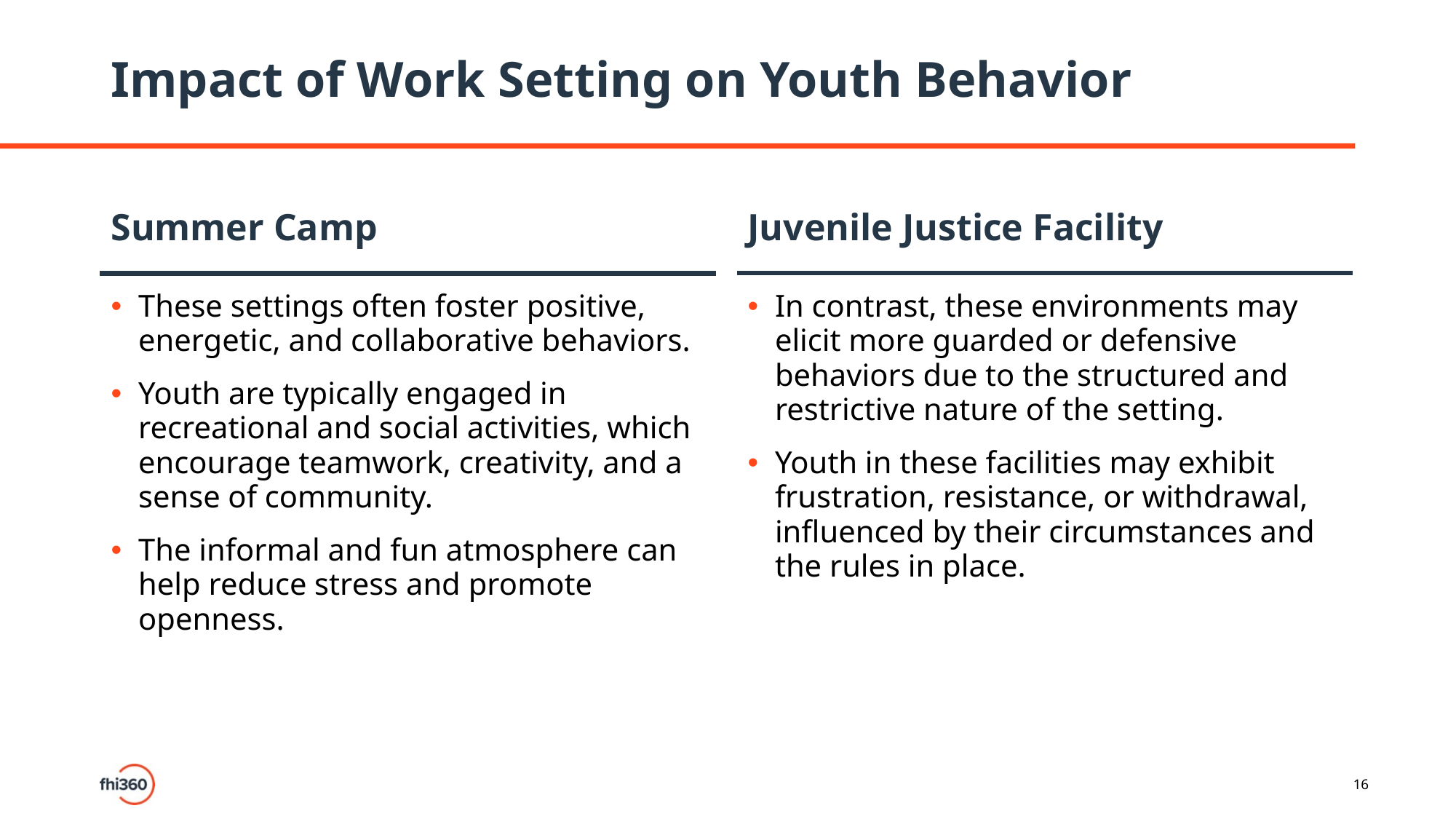

# Impact of Work Setting on Youth Behavior
Summer Camp
Juvenile Justice Facility
These settings often foster positive, energetic, and collaborative behaviors.
Youth are typically engaged in recreational and social activities, which encourage teamwork, creativity, and a sense of community.
The informal and fun atmosphere can help reduce stress and promote openness.
In contrast, these environments may elicit more guarded or defensive behaviors due to the structured and restrictive nature of the setting.
Youth in these facilities may exhibit frustration, resistance, or withdrawal, influenced by their circumstances and the rules in place.